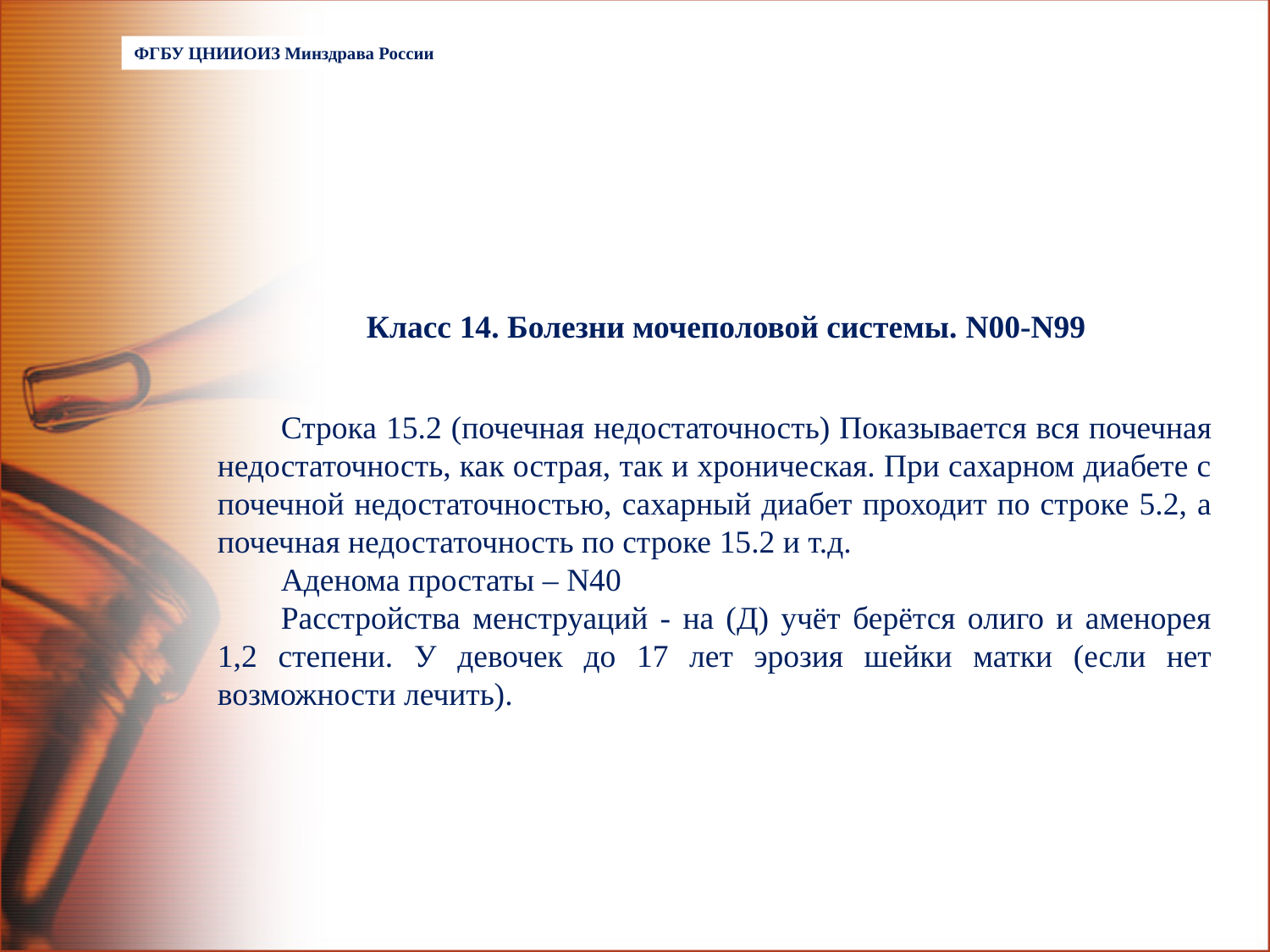

ФГБУ ЦНИИОИЗ Минздрава России

    Класс 14. Болезни мочеполовой системы. N00-N99

Строка 15.2 (почечная недостаточность) Показывается вся почечная недостаточность, как острая, так и хроническая. При сахарном диабете с почечной недостаточностью, сахарный диабет проходит по строке 5.2, а почечная недостаточность по строке 15.2 и т.д.
Аденома простаты – N40
Расстройства менструаций - на (Д) учёт берётся олиго и аменорея 1,2 степени. У девочек до 17 лет эрозия шейки матки (если нет возможности лечить).